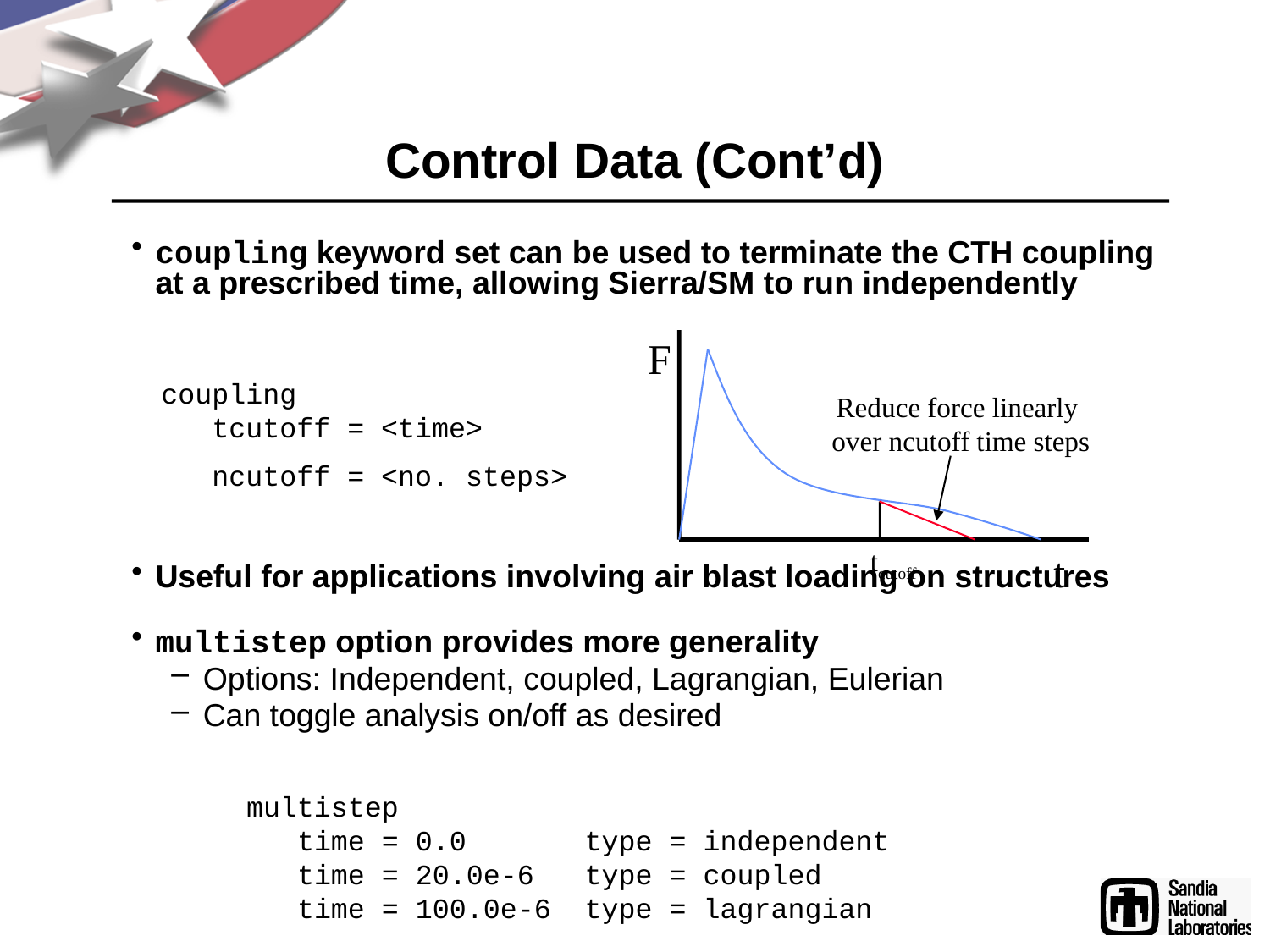

# Control Data (Cont’d)
coupling keyword set can be used to terminate the CTH coupling at a prescribed time, allowing Sierra/SM to run independently

Useful for applications involving air blast loading on structures

multistep option provides more generality
Options: Independent, coupled, Lagrangian, Eulerian
Can toggle analysis on/off as desired

F

Reduce force linearly
over ncutoff time steps

tcutoff
t
coupling
   tcutoff = <time>
   ncutoff = <no. steps>
multistep
   time = 0.0       type = independent
   time = 20.0e-6   type = coupled
   time = 100.0e-6  type = lagrangian